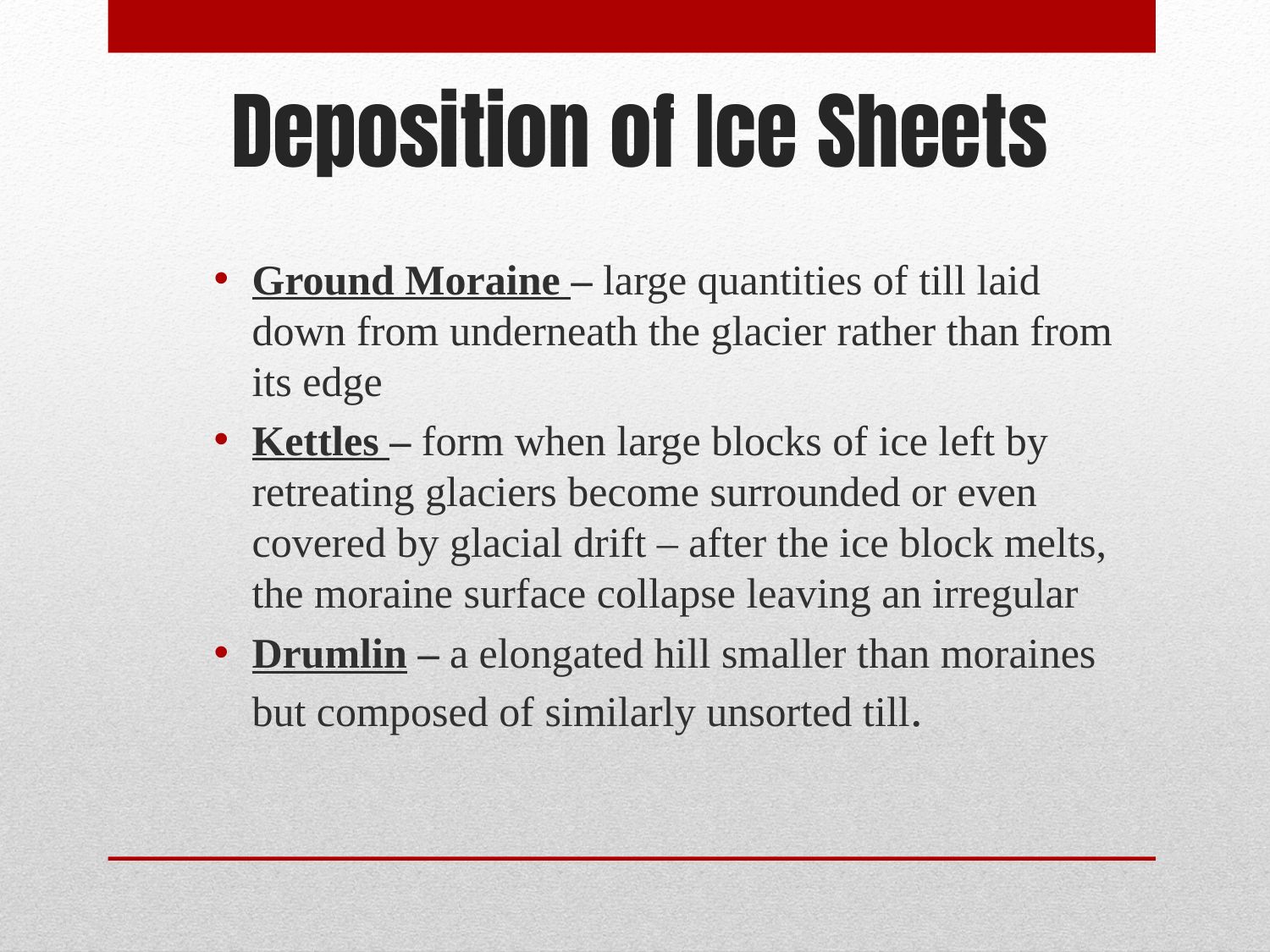

# Deposition of Ice Sheets
Ground Moraine – large quantities of till laid down from underneath the glacier rather than from its edge
Kettles – form when large blocks of ice left by retreating glaciers become surrounded or even covered by glacial drift – after the ice block melts, the moraine surface collapse leaving an irregular
Drumlin – a elongated hill smaller than moraines but composed of similarly unsorted till.